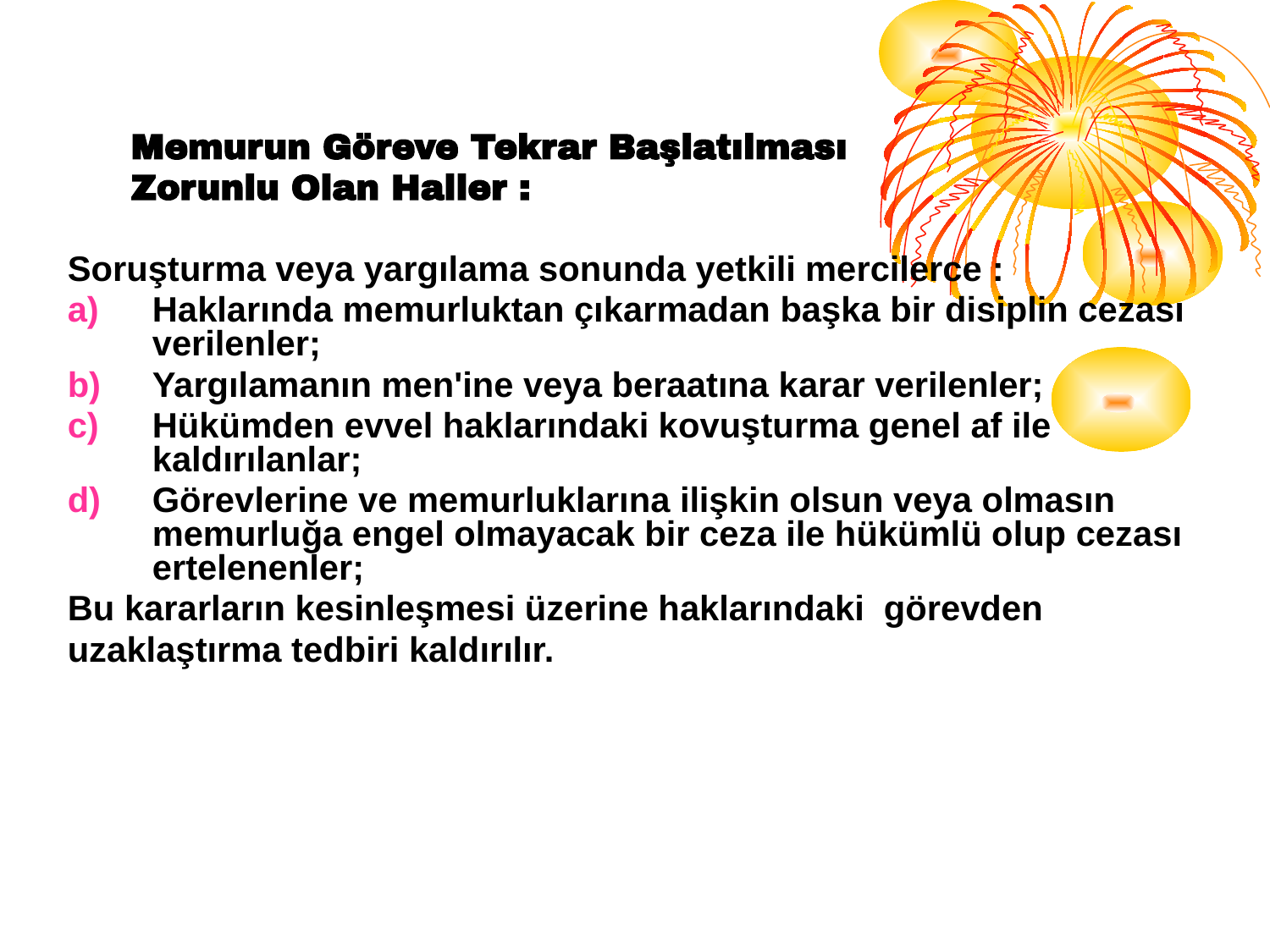

Memurun Göreve Tekrar Başlatılması
Zorunlu Olan Haller :

Soruşturma veya yargılama sonunda yetkili mercilerce :
Haklarında memurluktan çıkarmadan başka bir disiplin cezası verilenler;
Yargılamanın men'ine veya beraatına karar verilenler;
Hükümden evvel haklarındaki kovuşturma genel af ile kaldırılanlar;
Görevlerine ve memurluklarına ilişkin olsun veya olmasın memurluğa engel olmayacak bir ceza ile hükümlü olup cezası ertelenenler;
Bu kararların kesinleşmesi üzerine haklarındaki  görevden
uzaklaştırma tedbiri kaldırılır.